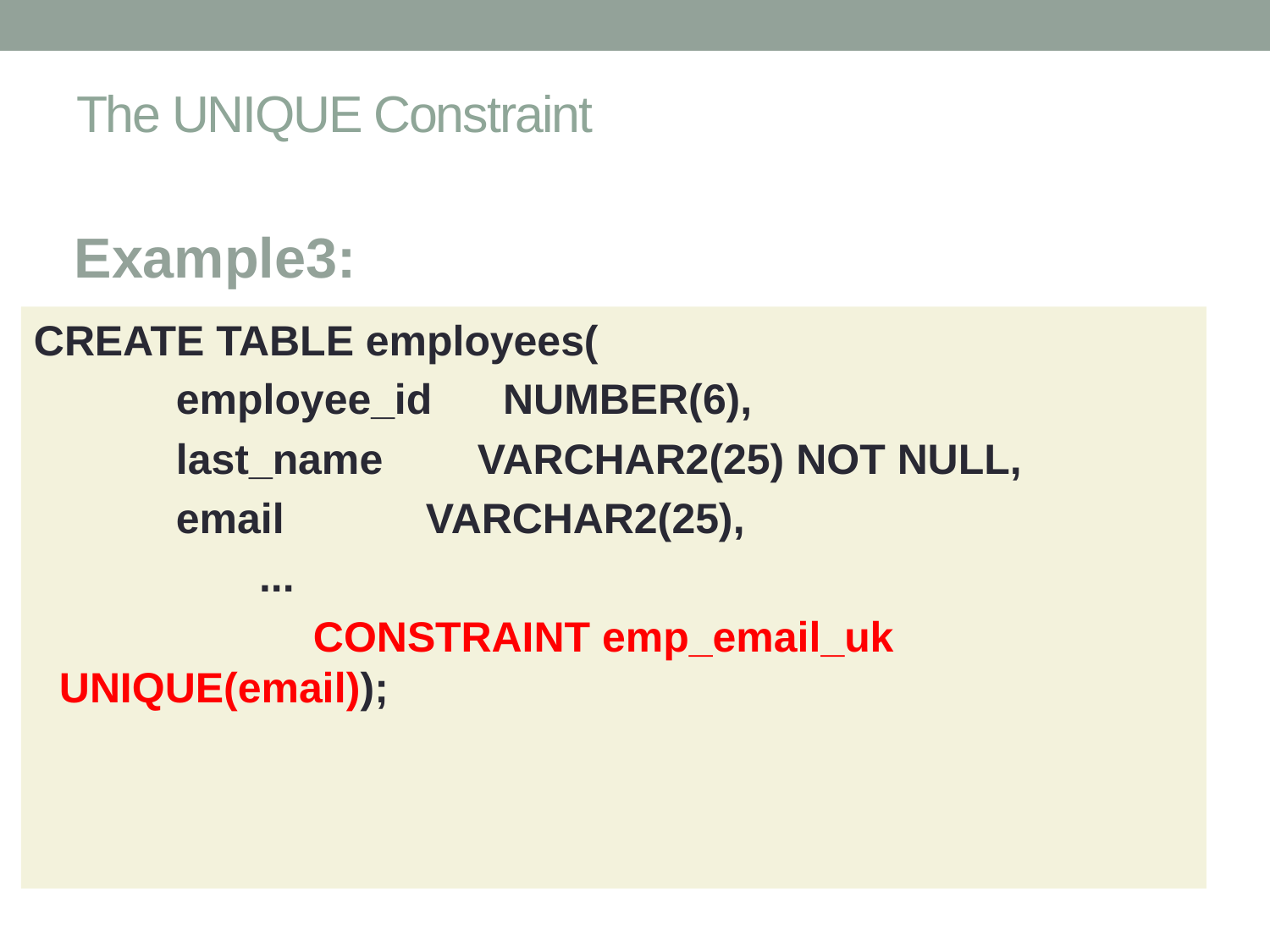

# The UNIQUE Constraint
Example3:
CREATE TABLE employees(
            employee_id      NUMBER(6),
            last_name        VARCHAR2(25) NOT NULL,
            email            VARCHAR2(25),
                   ...
   		CONSTRAINT emp_email_uk 	UNIQUE(email));